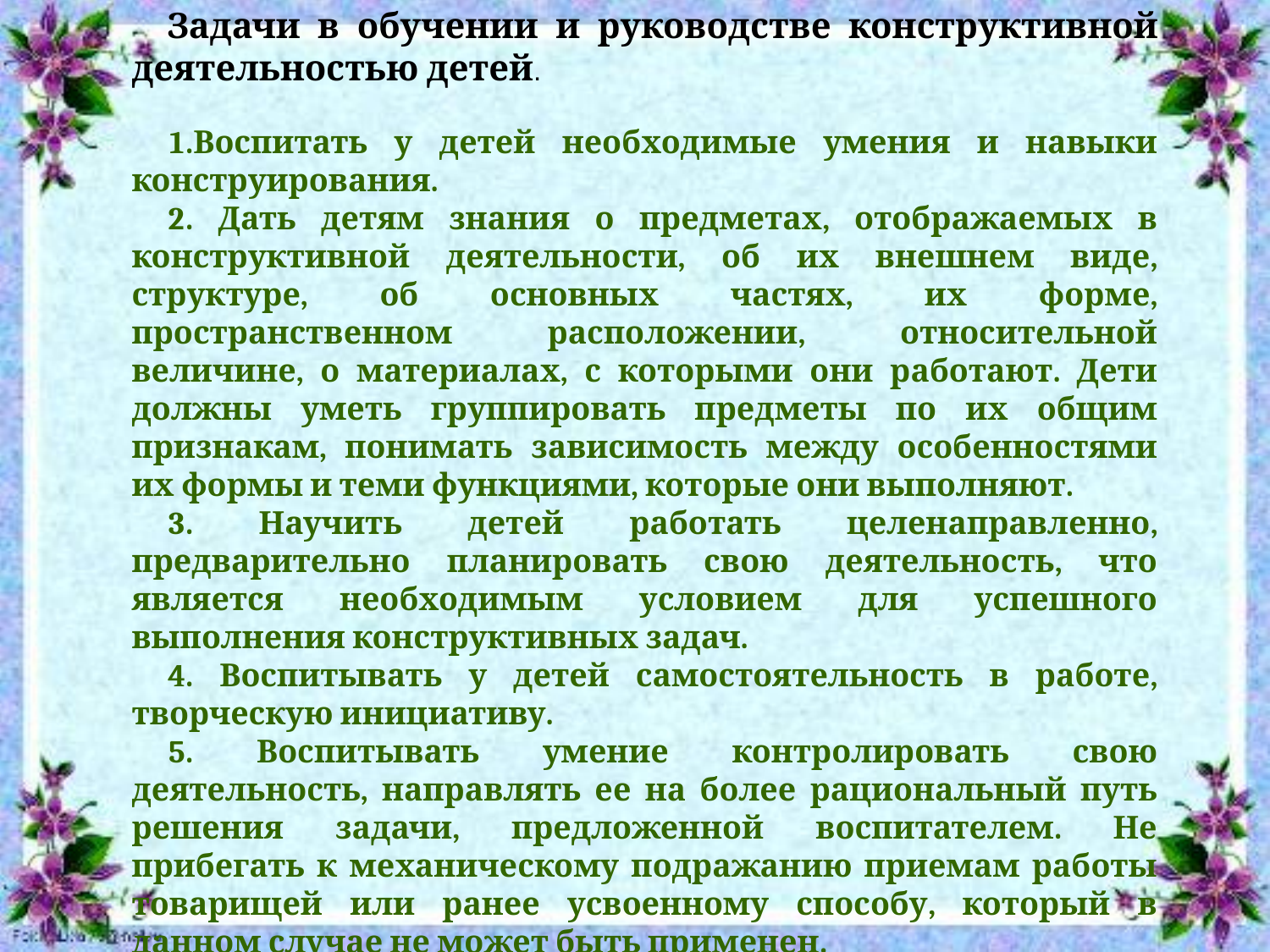

Задачи в обучении и руководстве конструктивной деятельностью детей.

Воспитать у детей необходимые умения и навыки конструирования.
 Дать детям знания о предметах, отображаемых в конструктивной деятельности, об их внешнем виде, структуре, об основных частях, их форме, пространственном расположении, относительной величине, о материалах, с которыми они работают. Дети должны уметь группировать предметы по их общим признакам, понимать зависимость между особенностями их формы и теми функциями, которые они выполняют.
 Научить детей работать целенаправленно, предварительно планировать свою деятельность, что является необходимым условием для успешного выполнения конструктивных задач.
 Воспитывать у детей самостоятельность в работе, творческую инициативу.
 Воспитывать умение контролировать свою деятельность, направлять ее на более рациональный путь решения задачи, предложенной воспитателем. Не прибегать к механическому подражанию приемам работы товарищей или ранее усвоенному способу, который в данном случае не может быть применен.